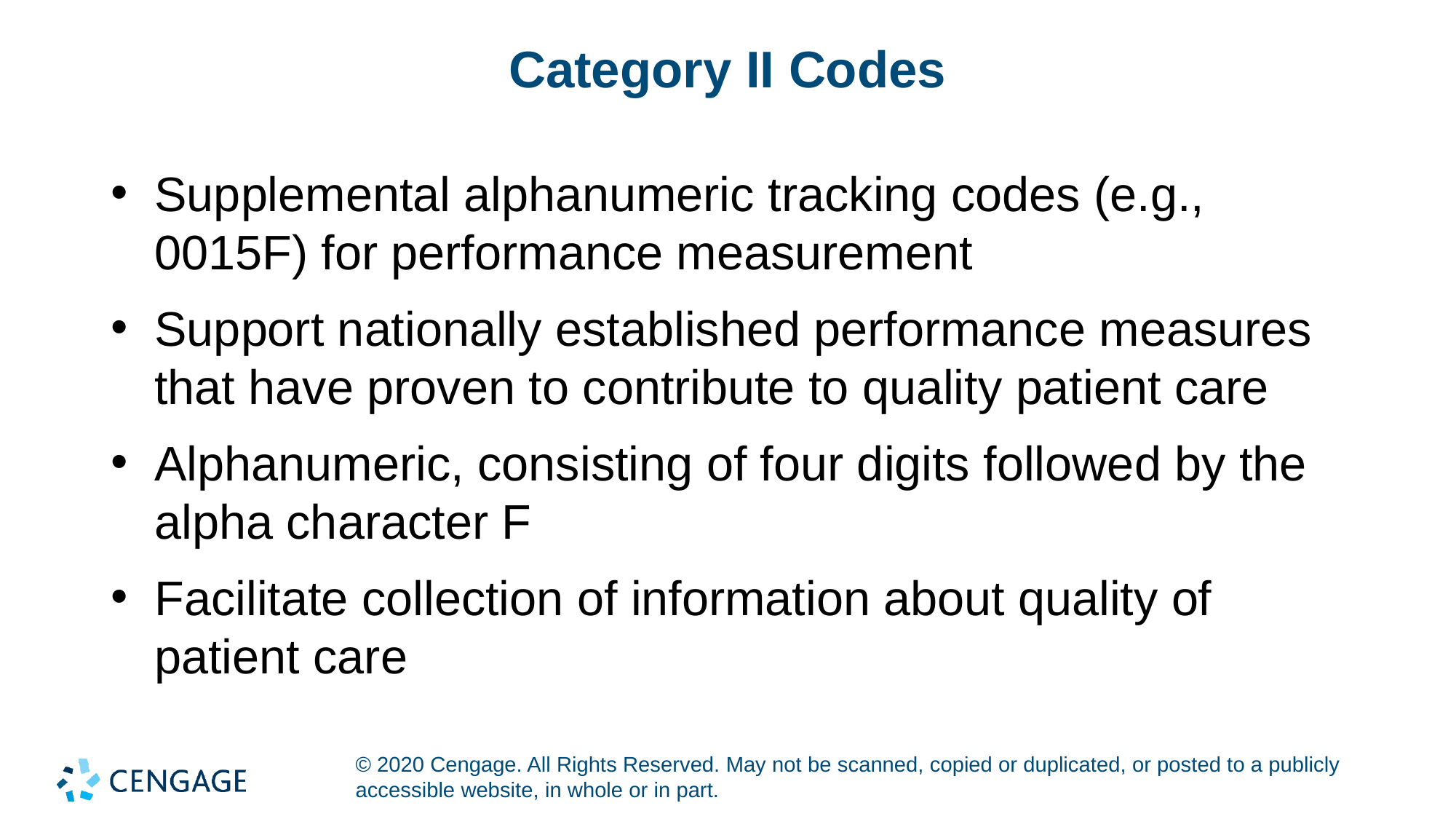

# Category II Codes
Supplemental alphanumeric tracking codes (e.g., 0015F) for performance measurement
Support nationally established performance measures that have proven to contribute to quality patient care
Alphanumeric, consisting of four digits followed by the alpha character F
Facilitate collection of information about quality of patient care